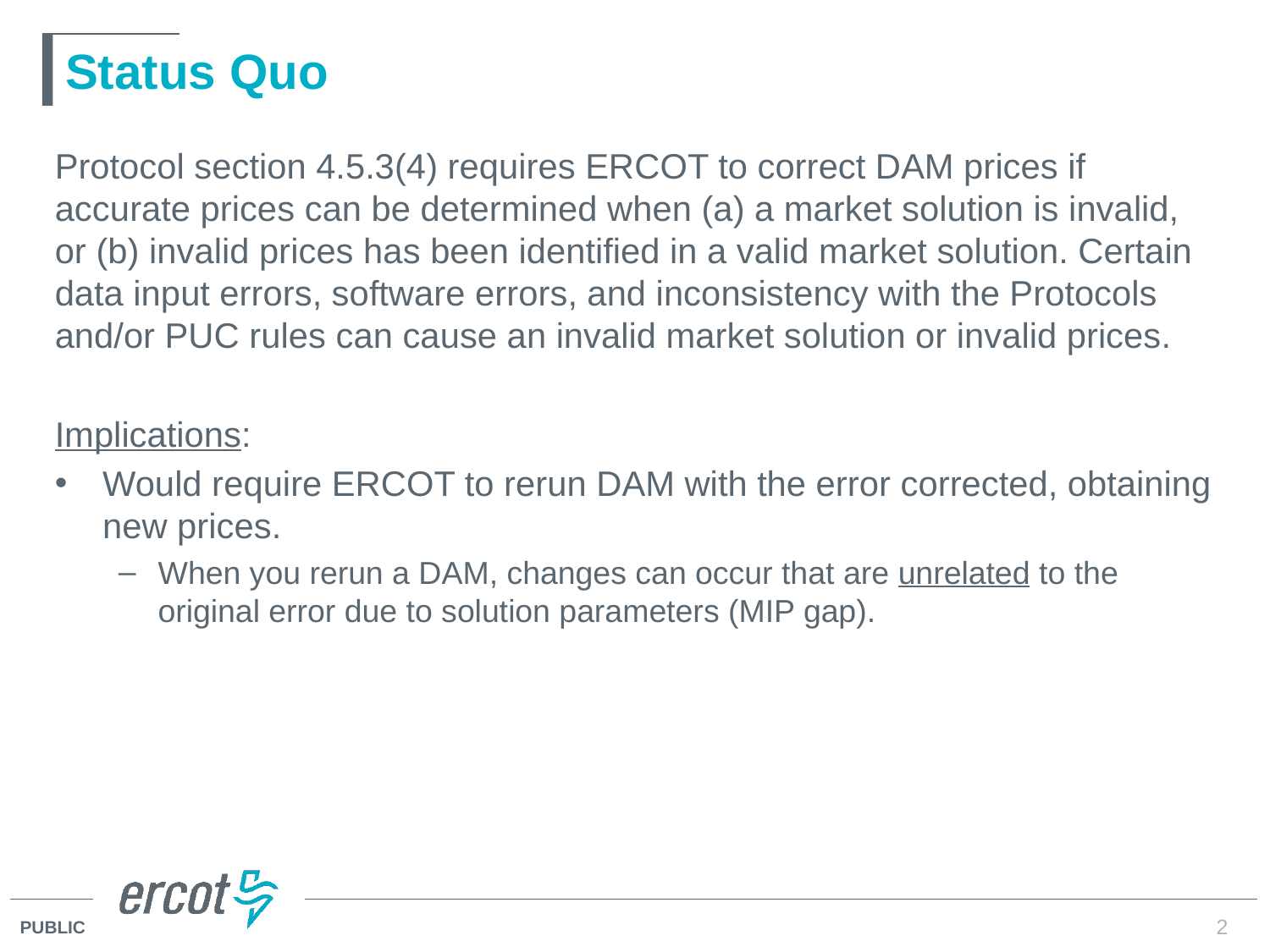

# Status Quo
Protocol section 4.5.3(4) requires ERCOT to correct DAM prices if accurate prices can be determined when (a) a market solution is invalid, or (b) invalid prices has been identified in a valid market solution. Certain data input errors, software errors, and inconsistency with the Protocols and/or PUC rules can cause an invalid market solution or invalid prices.

Implications:
Would require ERCOT to rerun DAM with the error corrected, obtaining new prices.
When you rerun a DAM, changes can occur that are unrelated to the original error due to solution parameters (MIP gap).
2